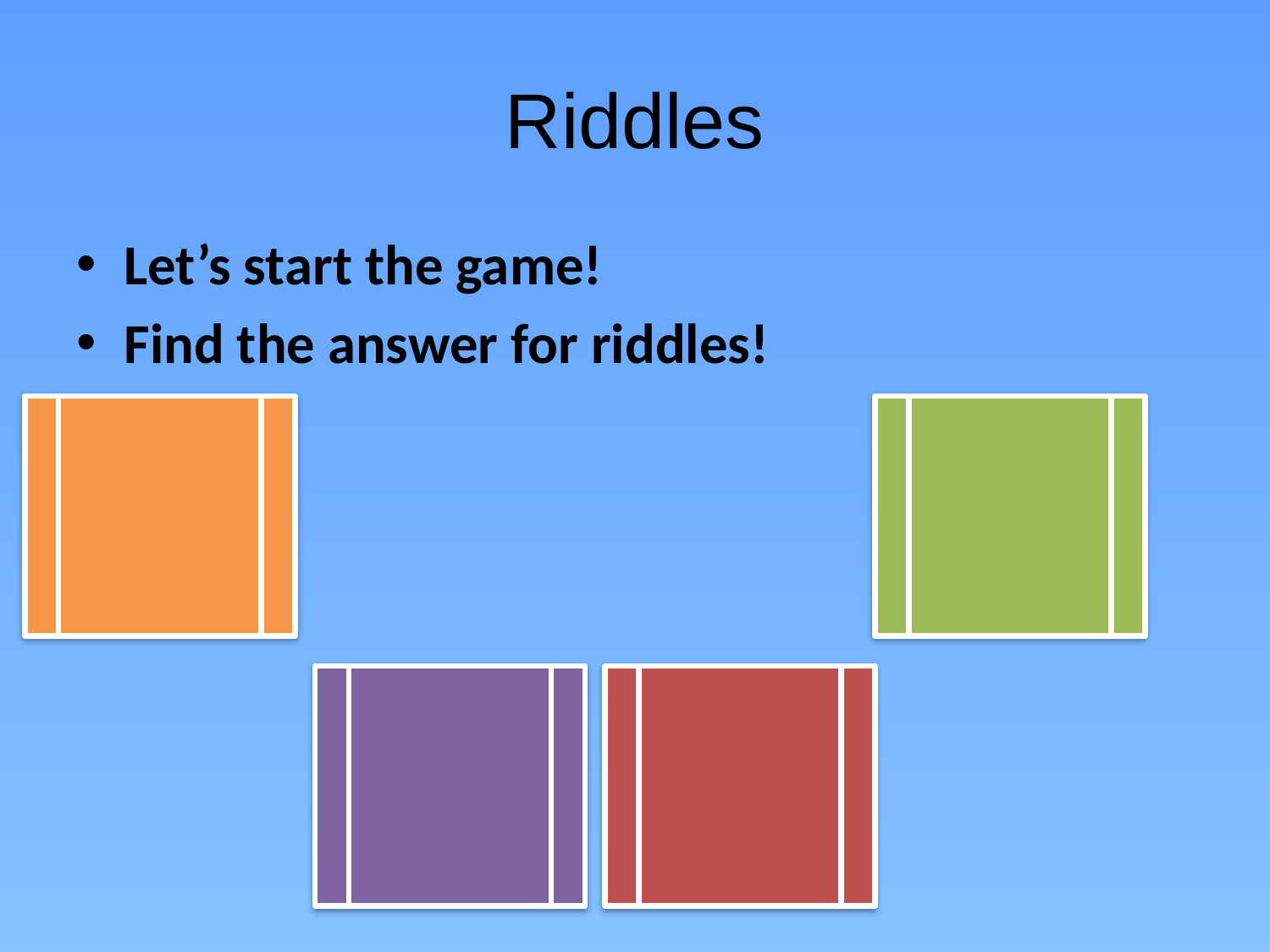

# Riddles
Let’s start the game!
Find the answer for riddles!